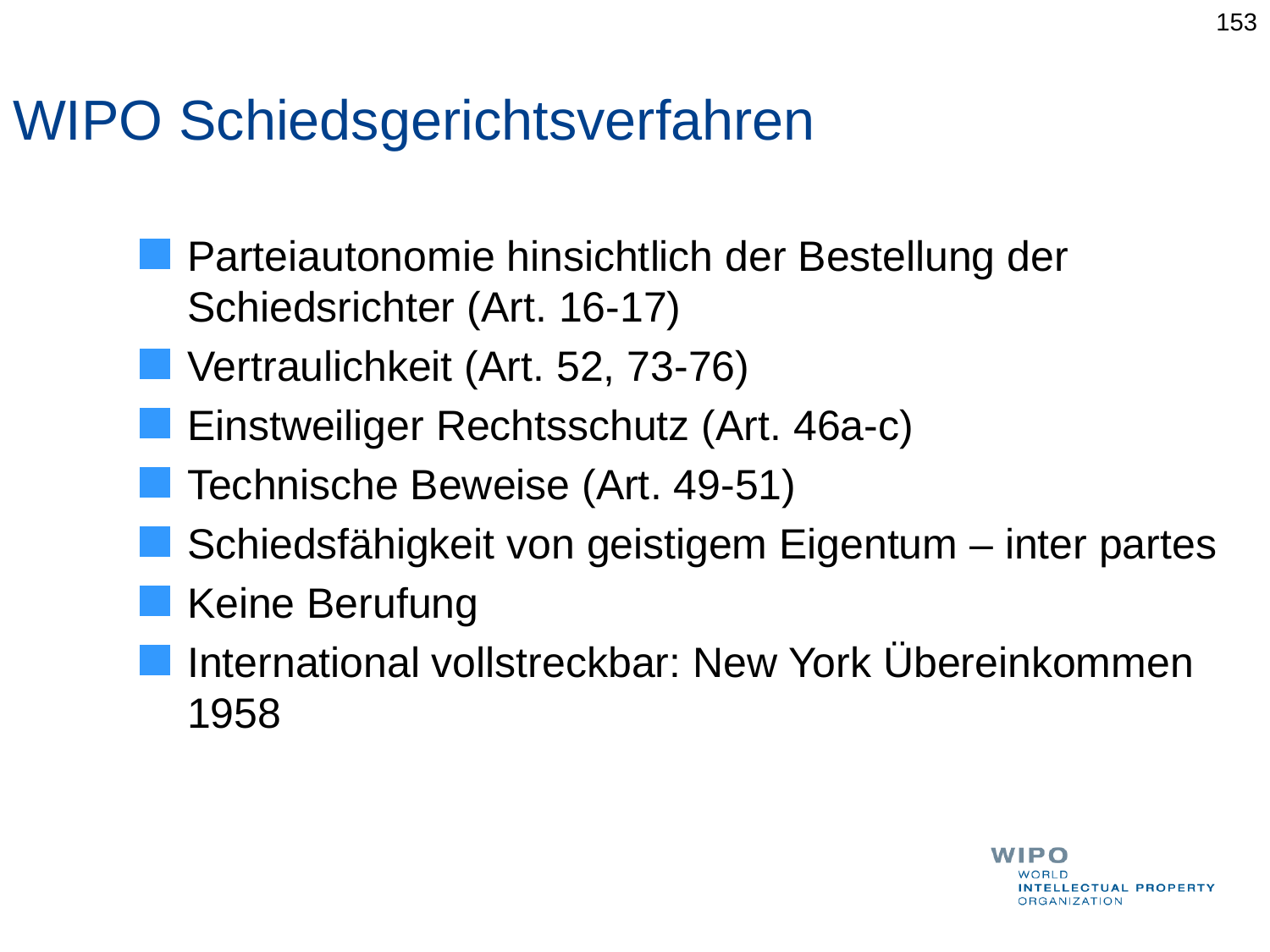

153
WIPO Schiedsgerichtsverfahren
Parteiautonomie hinsichtlich der Bestellung der Schiedsrichter (Art. 16-17)
Vertraulichkeit (Art. 52, 73-76)
Einstweiliger Rechtsschutz (Art. 46a-c)
Technische Beweise (Art. 49-51)
Schiedsfähigkeit von geistigem Eigentum – inter partes
Keine Berufung
International vollstreckbar: New York Übereinkommen 1958